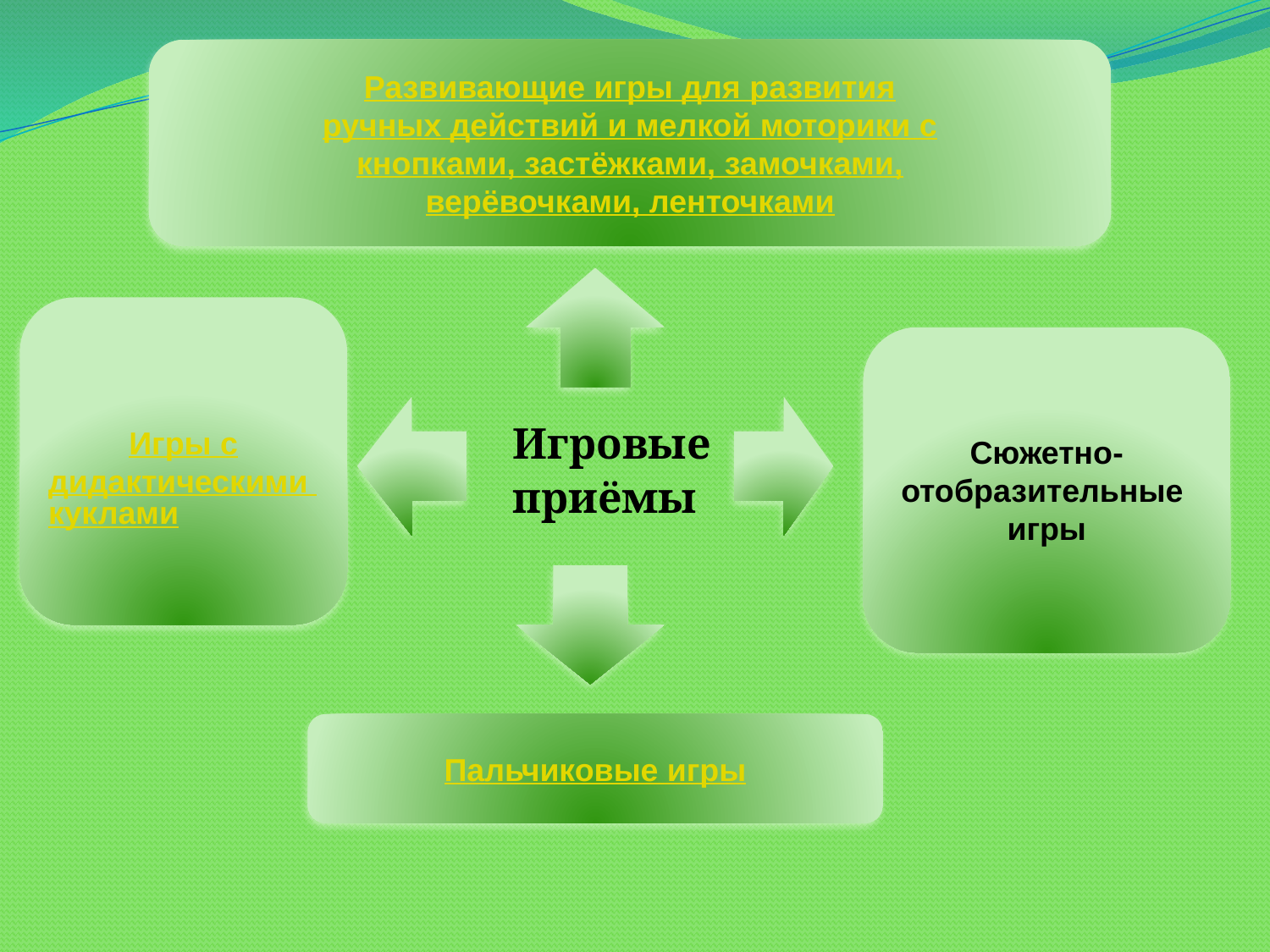

Развивающие игры для развития
ручных действий и мелкой моторики с
кнопками, застёжками, замочками,
верёвочками, ленточками

Игры с
дидактическими куклами
Сюжетно- отобразительные
игры

   Игровые
    приёмы

Пальчиковые игры